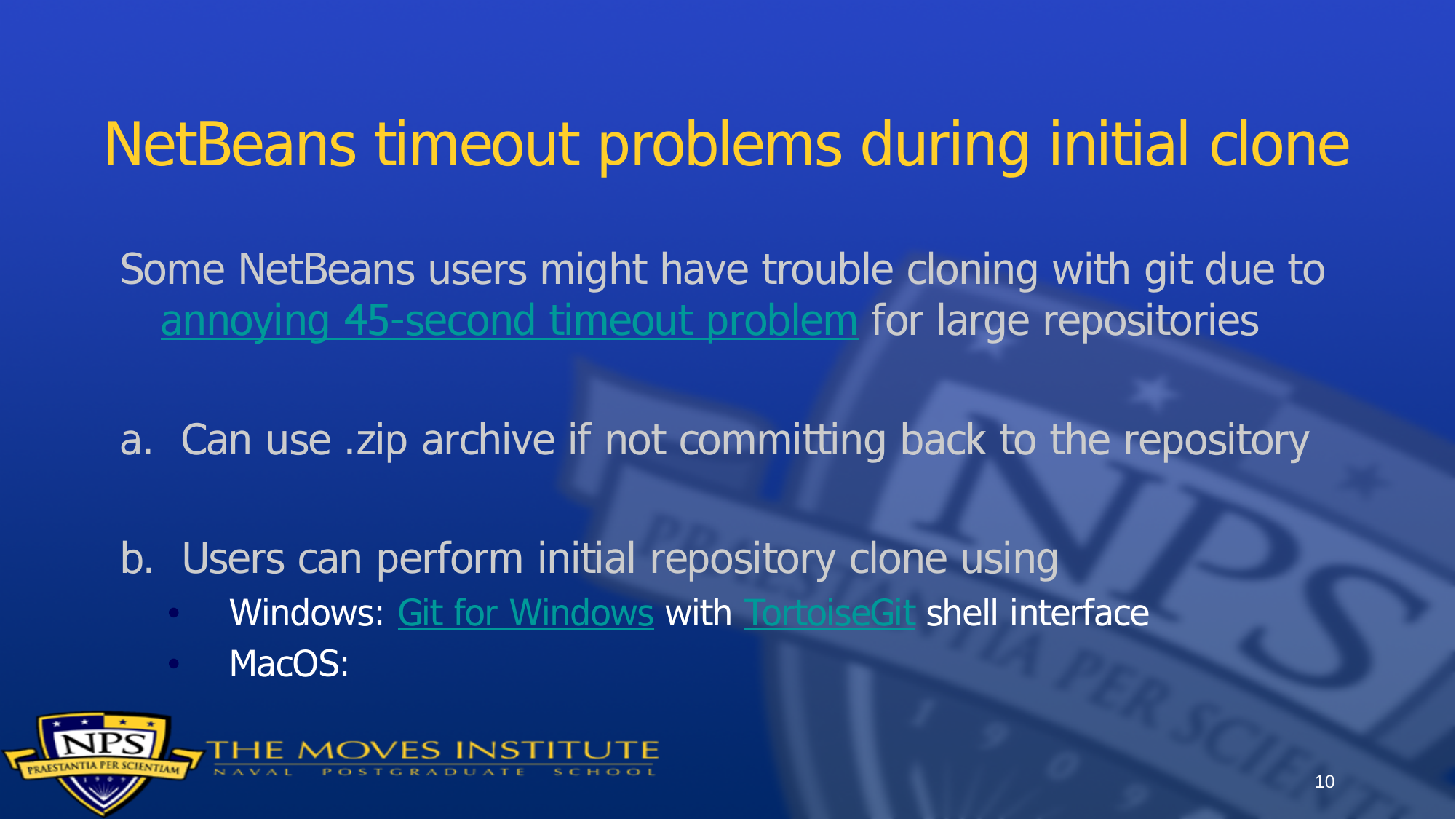

# NetBeans timeout problems during initial clone
Some NetBeans users might have trouble cloning with git due to annoying 45-second timeout problem for large repositories

Can use .zip archive if not committing back to the repository

Users can perform initial repository clone using
Windows: Git for Windows with TortoiseGit shell interface
MacOS:
10